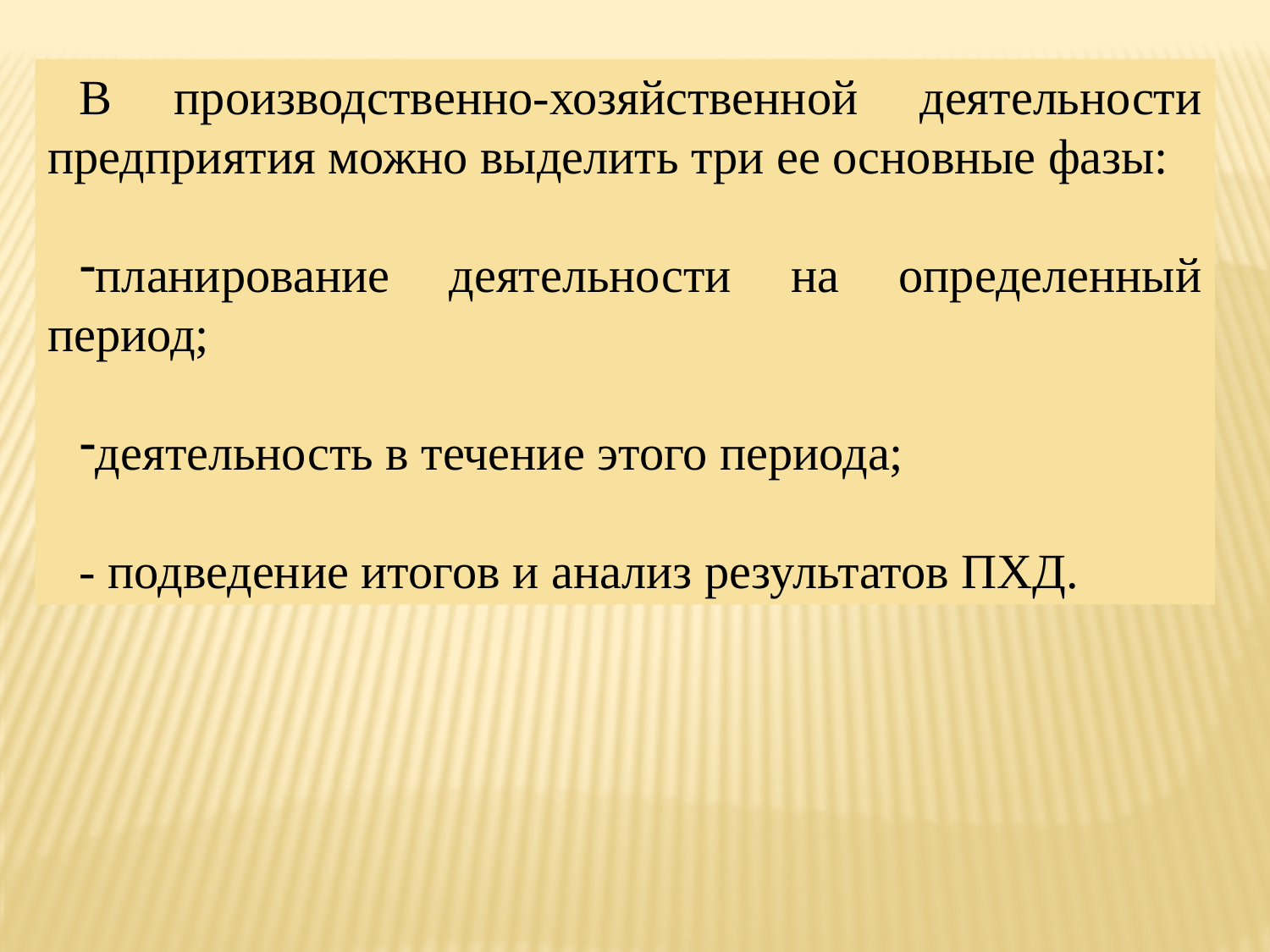

В производственно-хозяйственной деятельности предприятия можно выделить три ее основные фазы:

планирование деятельности на определенный период;

деятельность в течение этого периода;

- подведение итогов и анализ результатов ПХД.